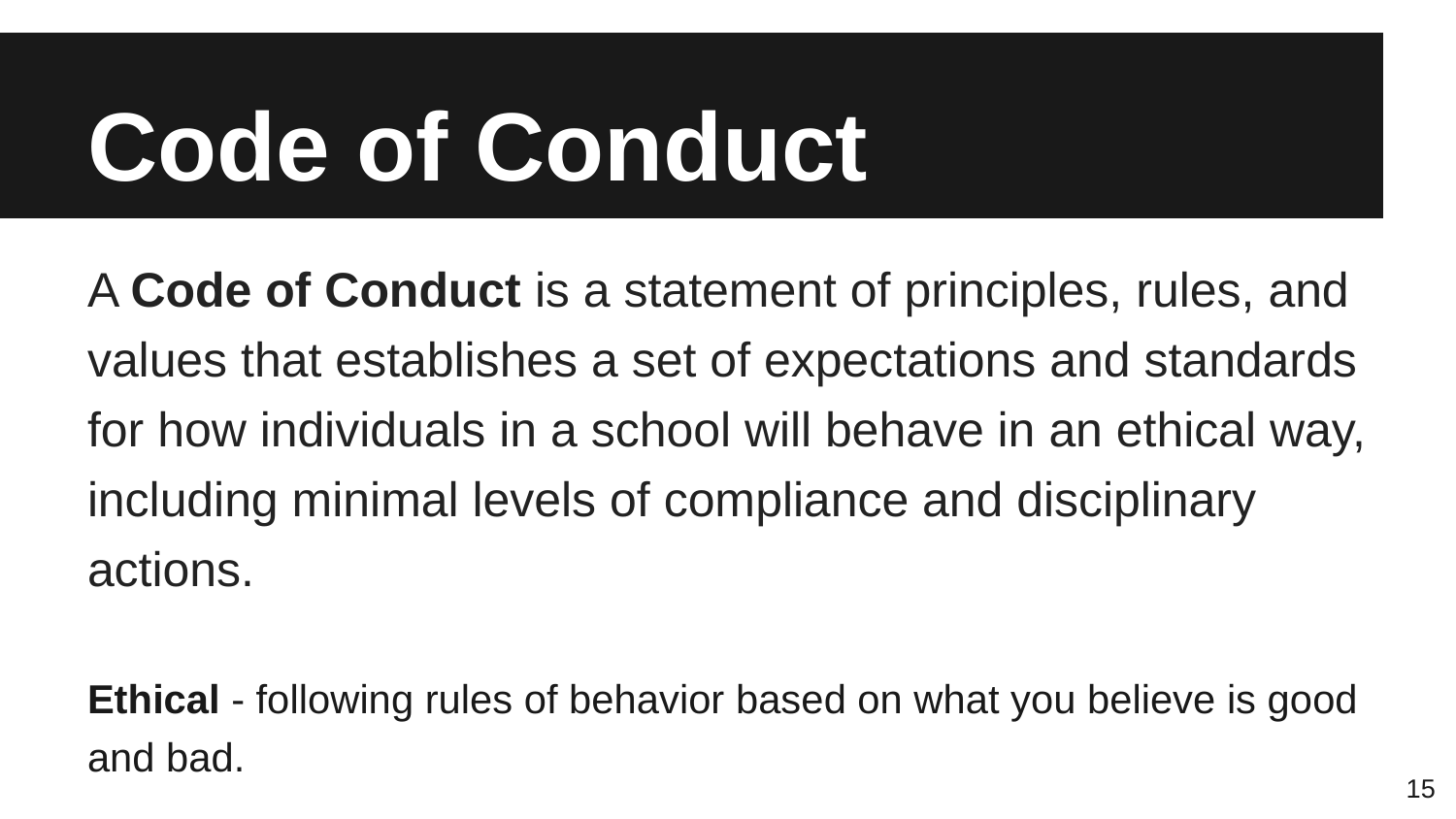

# Code of Conduct
A Code of Conduct is a statement of principles, rules, and values that establishes a set of expectations and standards for how individuals in a school will behave in an ethical way, including minimal levels of compliance and disciplinary actions.

Ethical - following rules of behavior based on what you believe is good and bad.

15